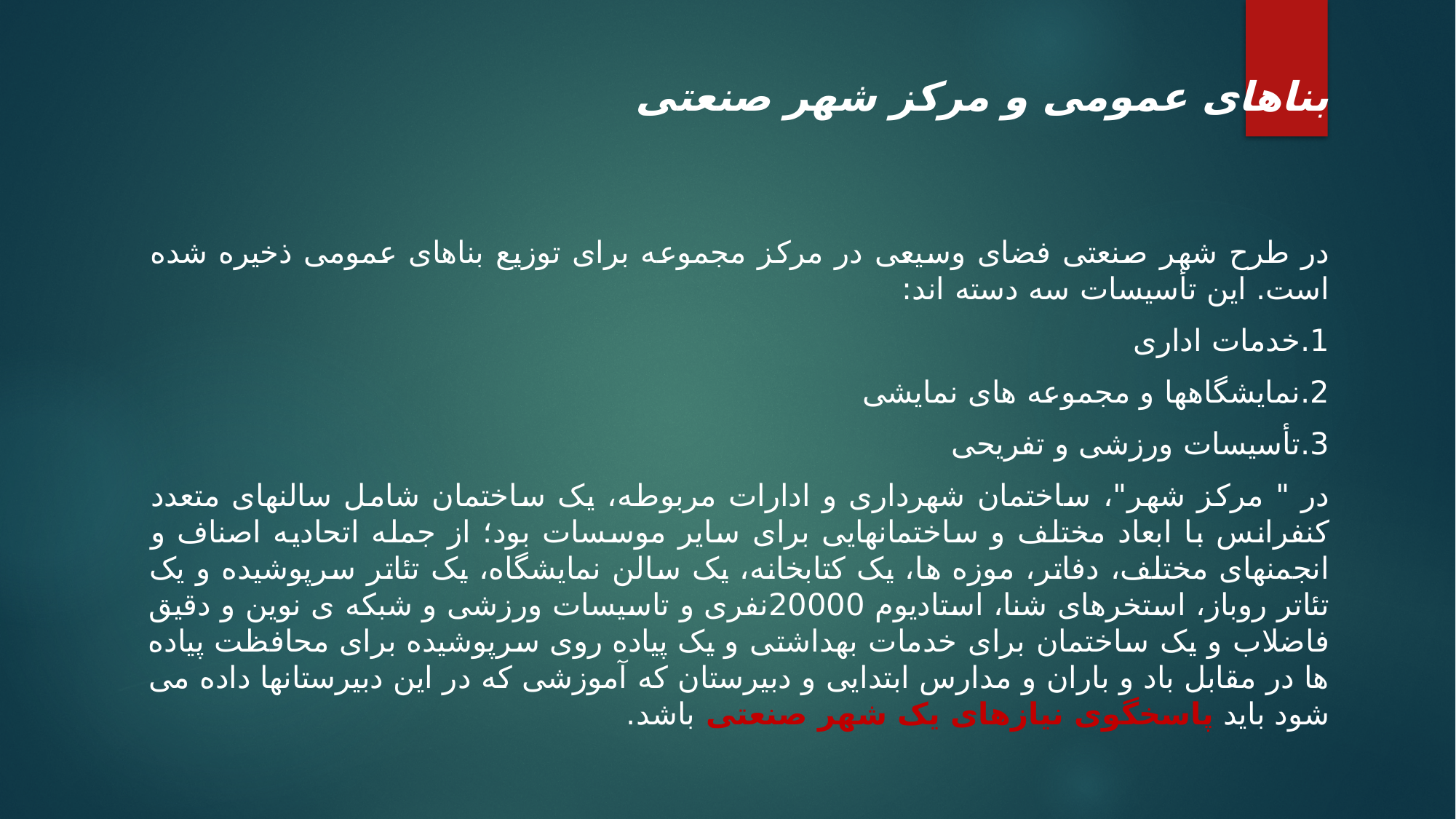

# بناهای عمومی و مرکز شهر صنعتی
در طرح شهر صنعتی فضای وسیعی در مرکز مجموعه برای توزیع بناهای عمومی ذخیره شده است. این تأسیسات سه دسته اند:
1.خدمات اداری
2.نمایشگاهها و مجموعه های نمایشی
3.تأسیسات ورزشی و تفریحی
در " مرکز شهر"، ساختمان شهرداری و ادارات مربوطه، یک ساختمان شامل سالنهای متعدد کنفرانس با ابعاد مختلف و ساختمانهایی برای سایر موسسات بود؛ از جمله اتحادیه اصناف و انجمنهای مختلف، دفاتر، موزه ها، یک کتابخانه، یک سالن نمایشگاه، یک تئاتر سرپوشیده و یک تئاتر روباز، استخرهای شنا، استادیوم 20000نفری و تاسیسات ورزشی و شبکه ی نوین و دقیق فاضلاب و یک ساختمان برای خدمات بهداشتی و یک پیاده روی سرپوشیده برای محافظت پیاده ها در مقابل باد و باران و مدارس ابتدایی و دبیرستان که آموزشی که در این دبیرستانها داده می شود باید پاسخگوی نیازهای یک شهر صنعتی باشد.